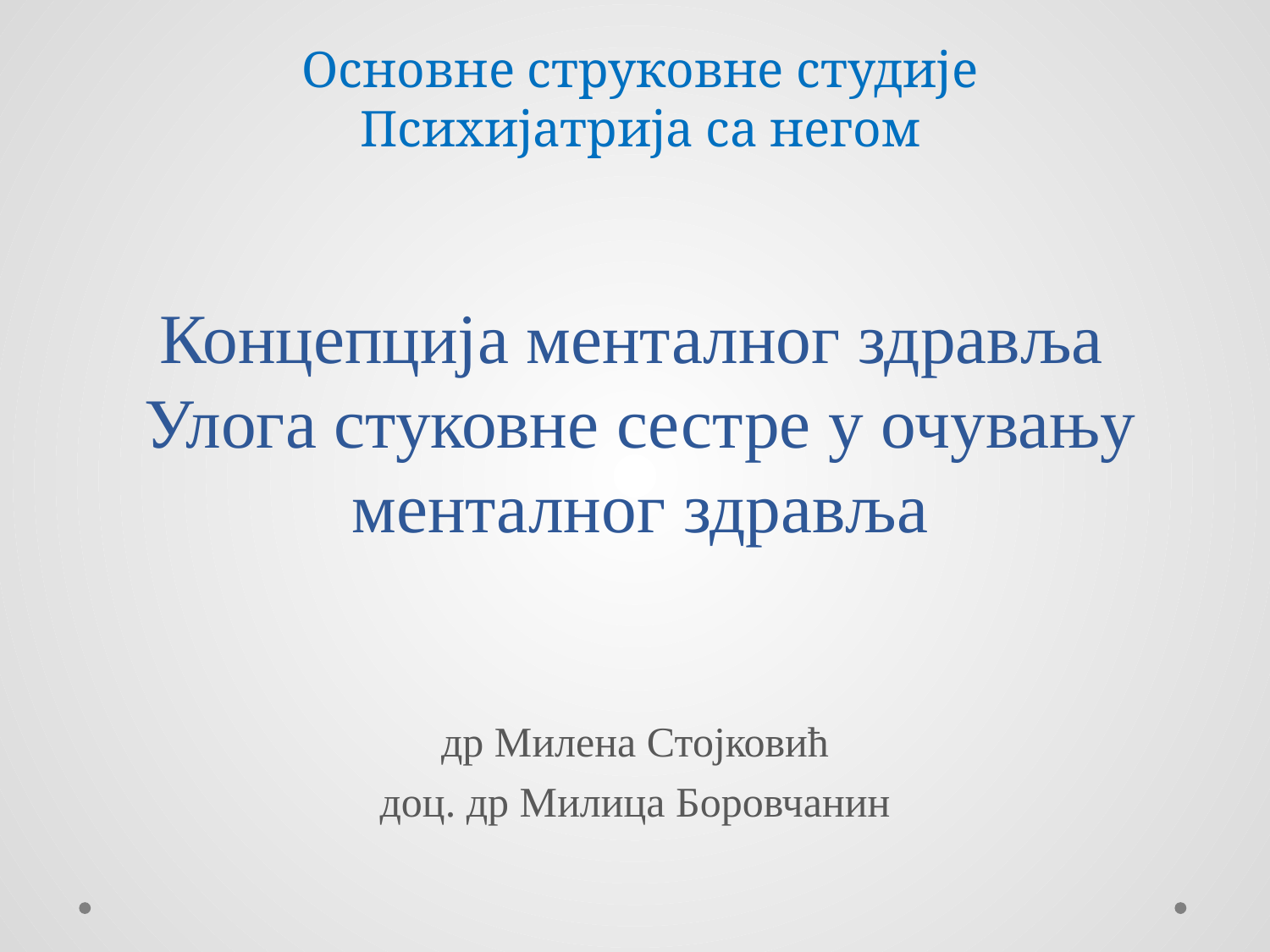

Основне струковне студије
Психијатрија са негом
# Концепција менталног здравља  Улога стуковне сестре у очувању менталног здравља
др Милена Стојковић
доц. др Милица Боровчанин